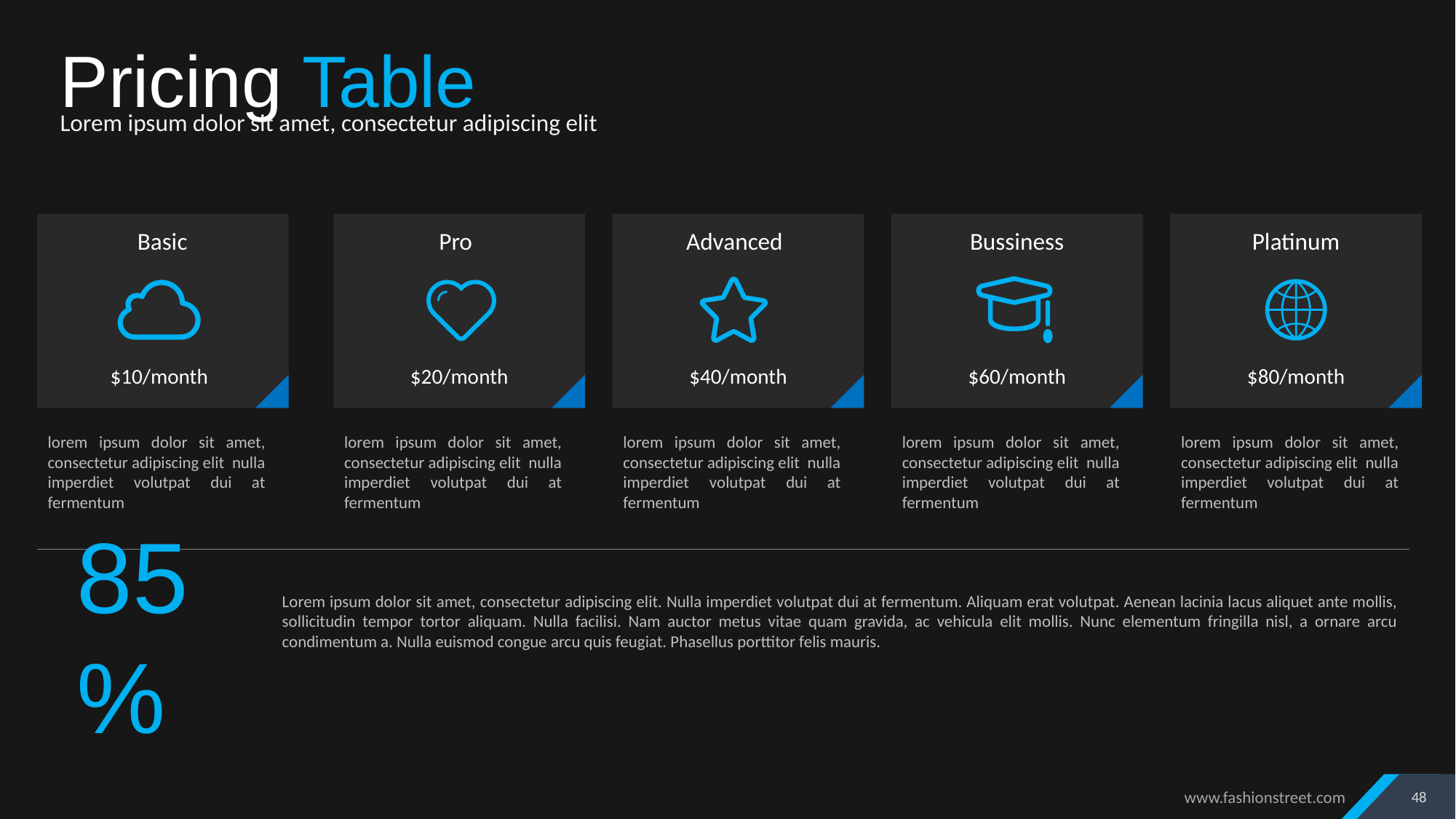

Pricing Table
Lorem ipsum dolor sit amet, consectetur adipiscing elit

Basic
Pro
Advanced
Bussiness
Platinum

$10/month
$20/month
$40/month
$60/month
$80/month

lorem ipsum dolor sit amet, consectetur adipiscing elit  nulla imperdiet volutpat dui at fermentum
lorem ipsum dolor sit amet, consectetur adipiscing elit  nulla imperdiet volutpat dui at fermentum
lorem ipsum dolor sit amet, consectetur adipiscing elit  nulla imperdiet volutpat dui at fermentum
lorem ipsum dolor sit amet, consectetur adipiscing elit  nulla imperdiet volutpat dui at fermentum
lorem ipsum dolor sit amet, consectetur adipiscing elit  nulla imperdiet volutpat dui at fermentum
85 %
Lorem ipsum dolor sit amet, consectetur adipiscing elit. Nulla imperdiet volutpat dui at fermentum. Aliquam erat volutpat. Aenean lacinia lacus aliquet ante mollis, sollicitudin tempor tortor aliquam. Nulla facilisi. Nam auctor metus vitae quam gravida, ac vehicula elit mollis. Nunc elementum fringilla nisl, a ornare arcu condimentum a. Nulla euismod congue arcu quis feugiat. Phasellus porttitor felis mauris.
48